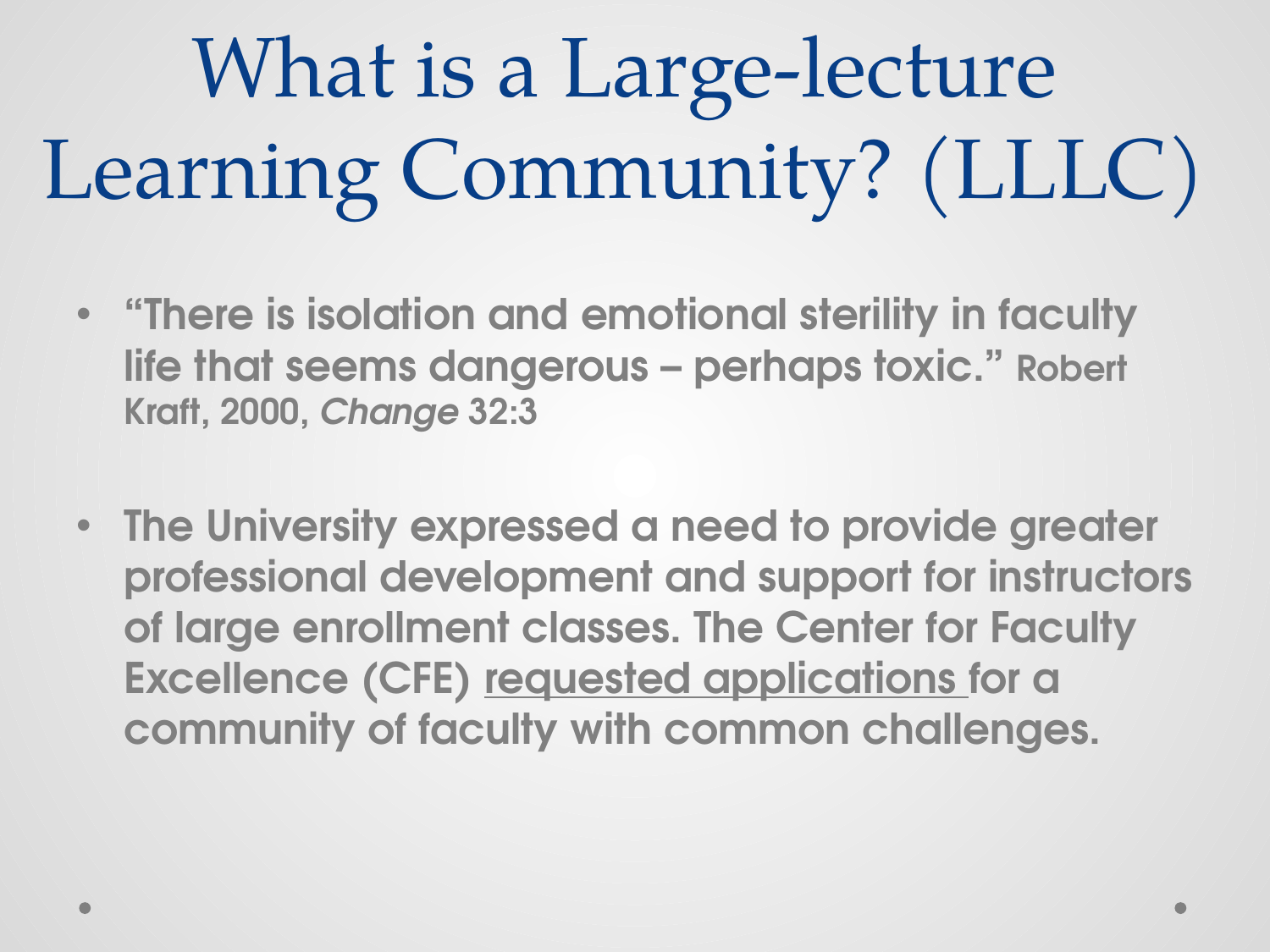

# What is a Large-lecture Learning Community? (LLLC)

“There is isolation and emotional sterility in faculty life that seems dangerous – perhaps toxic.” Robert Kraft, 2000, Change 32:3

The University expressed a need to provide greater professional development and support for instructors of large enrollment classes. The Center for Faculty Excellence (CFE) requested applications for a community of faculty with common challenges.